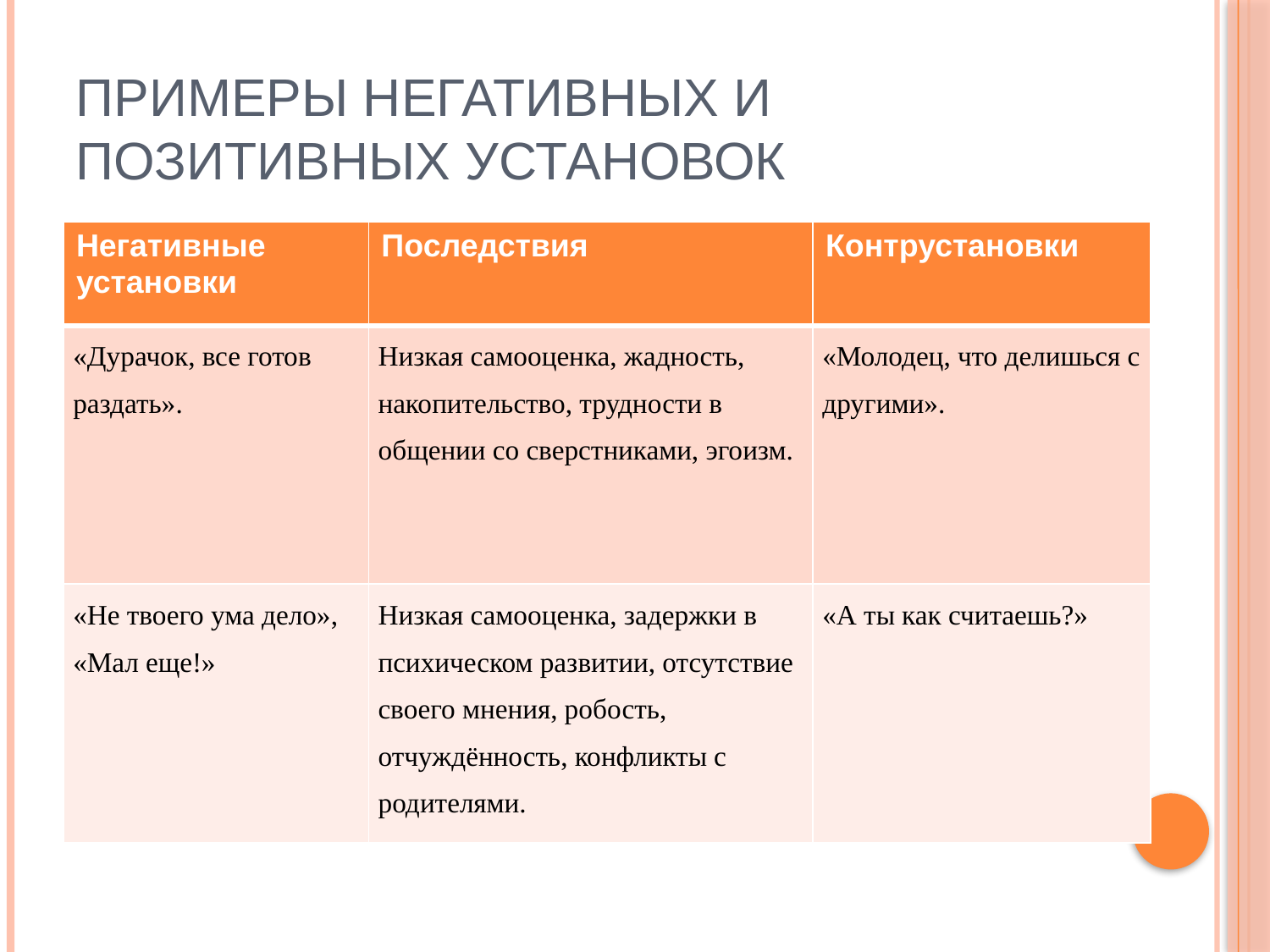

# Примеры негативных и позитивных установок
| Негативные установки | Последствия | Контрустановки |
| --- | --- | --- |
| «Дурачок, все готов раздать». | Низкая самооценка, жадность, накопительство, трудности в общении со сверстниками, эгоизм. | «Молодец, что делишься с другими». |
| «Не твоего ума дело», «Мал еще!» | Низкая самооценка, задержки в психическом развитии, отсутствие своего мнения, робость, отчуждённость, конфликты с родителями. | «А ты как считаешь?» |